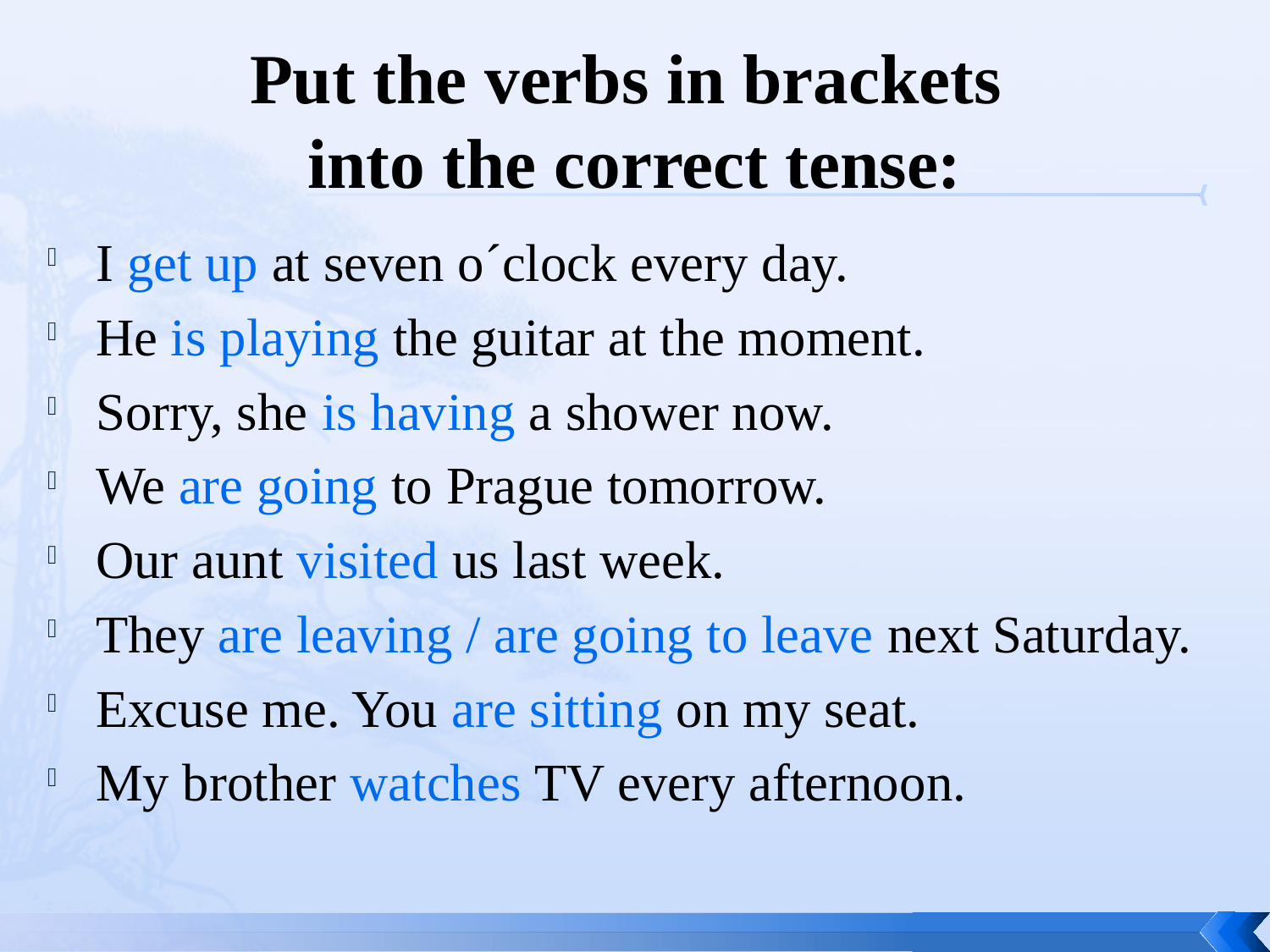

# Put the verbs in brackets into the correct tense:
I get up at seven o´clock every day.
He is playing the guitar at the moment.
Sorry, she is having a shower now.
We are going to Prague tomorrow.
Our aunt visited us last week.
They are leaving / are going to leave next Saturday.
Excuse me. You are sitting on my seat.
My brother watches TV every afternoon.